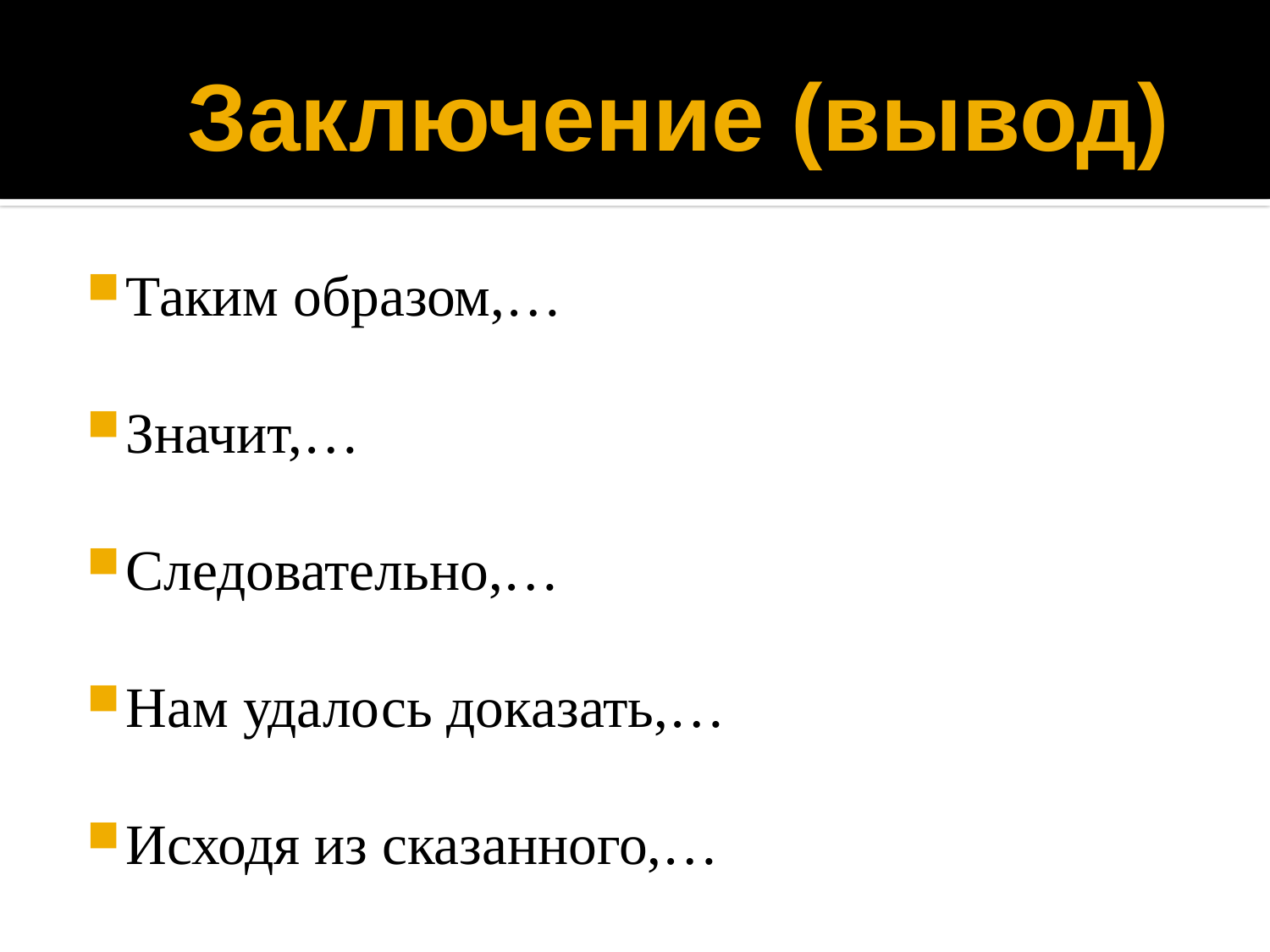

# Заключение (вывод)
Таким образом,…

Значит,…

Следовательно,…

Нам удалось доказать,…

Исходя из сказанного,…